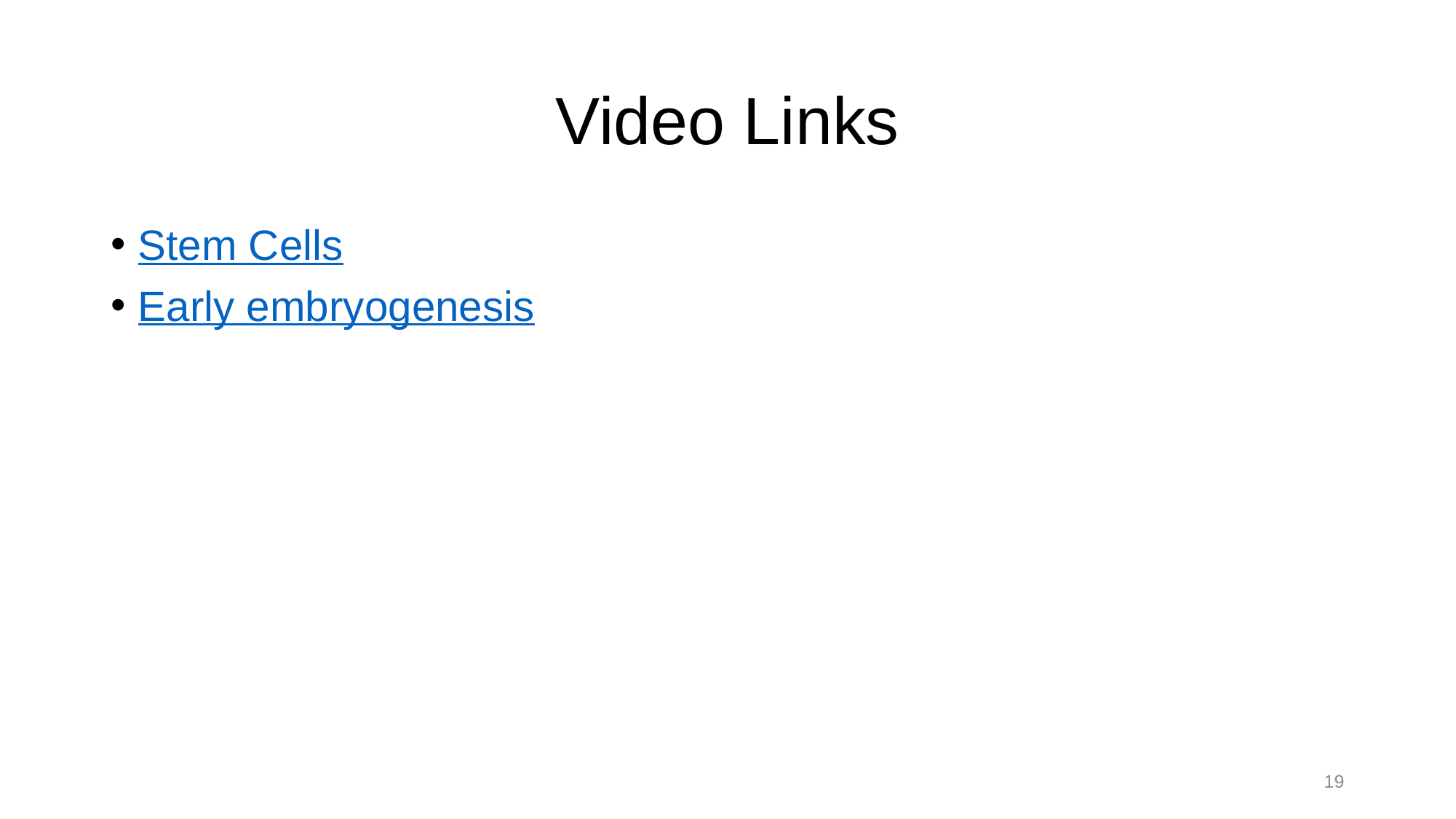

# Video Links
Stem Cells
Early embryogenesis

19